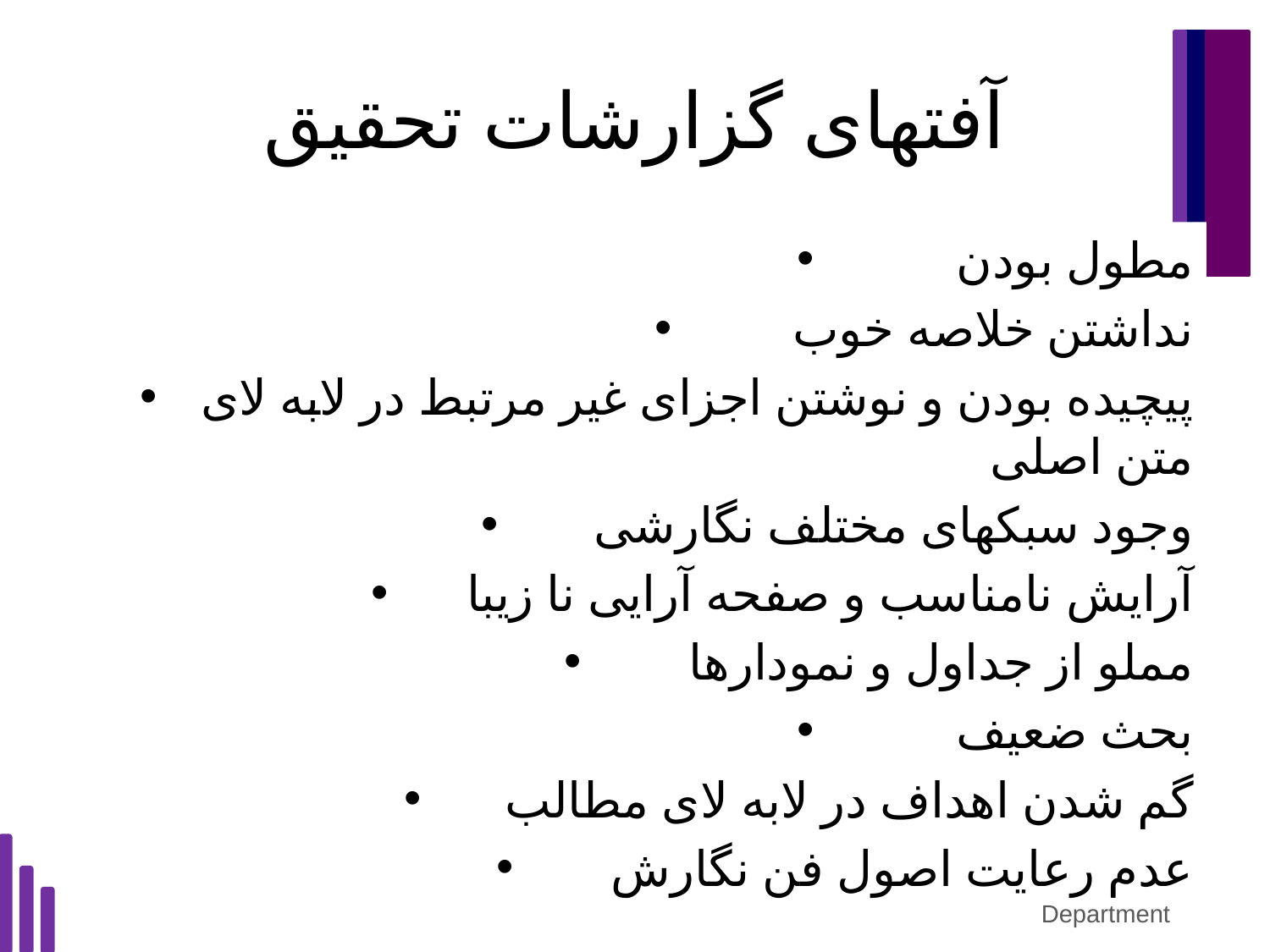

# آفتهای گزارشات تحقیق
مطول بودن
نداشتن خلاصه خوب
پیچیده بودن و نوشتن اجزای غیر مرتبط در لابه لای متن اصلی
وجود سبکهای مختلف نگارشی
آرایش نامناسب و صفحه آرایی نا زیبا
مملو از جداول و نمودارها
بحث ضعیف
گم شدن اهداف در لابه لای مطالب
عدم رعایت اصول فن نگارش